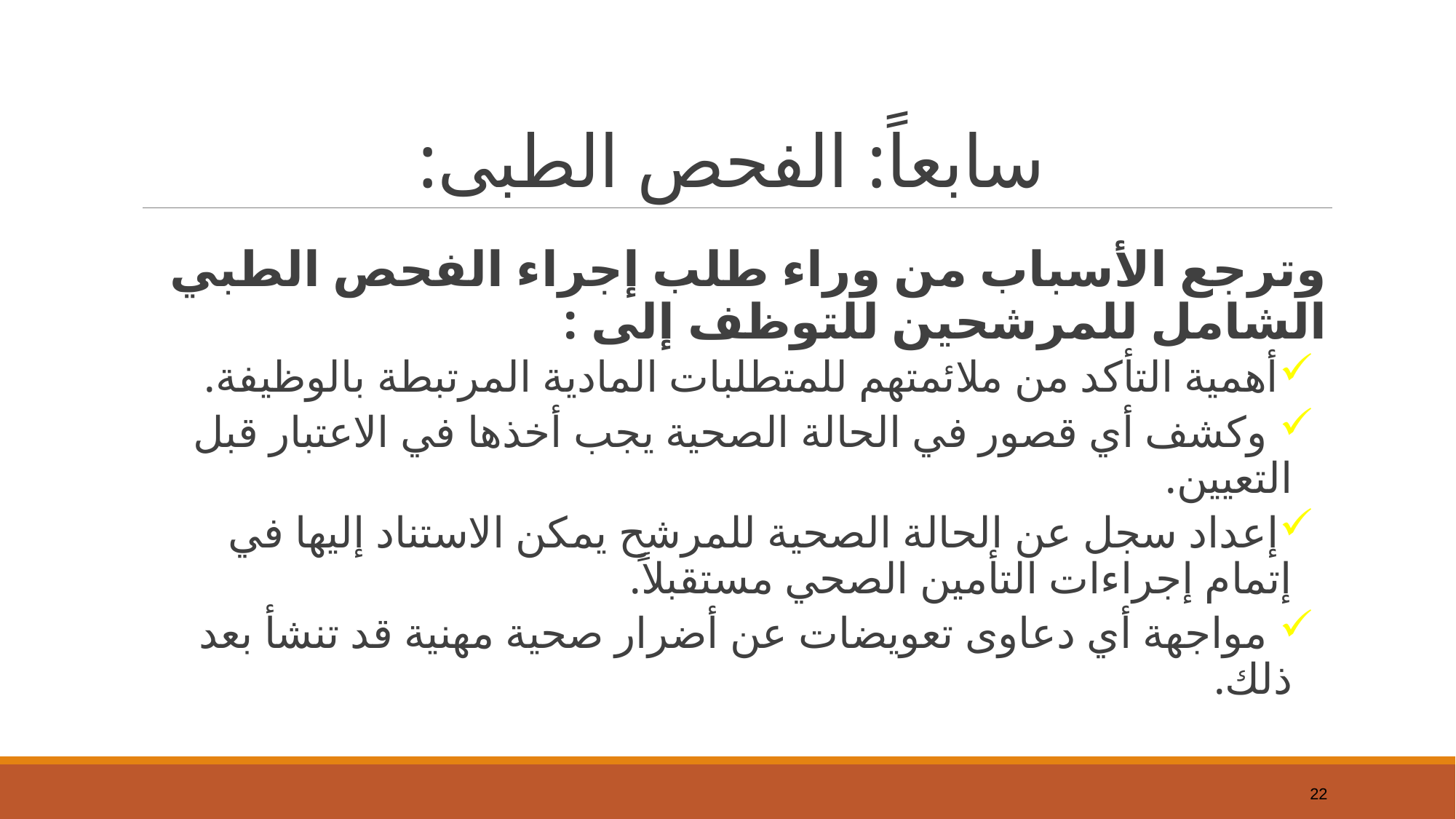

# سابعاً: الفحص الطبى:
وترجع الأسباب من وراء طلب إجراء الفحص الطبي الشامل للمرشحين للتوظف إلى :
أهمية التأكد من ملائمتهم للمتطلبات المادية المرتبطة بالوظيفة.
 وكشف أي قصور في الحالة الصحية يجب أخذها في الاعتبار قبل التعيين.
إعداد سجل عن الحالة الصحية للمرشح يمكن الاستناد إليها في إتمام إجراءات التأمين الصحي مستقبلاً.
 مواجهة أي دعاوى تعويضات عن أضرار صحية مهنية قد تنشأ بعد ذلك.
22